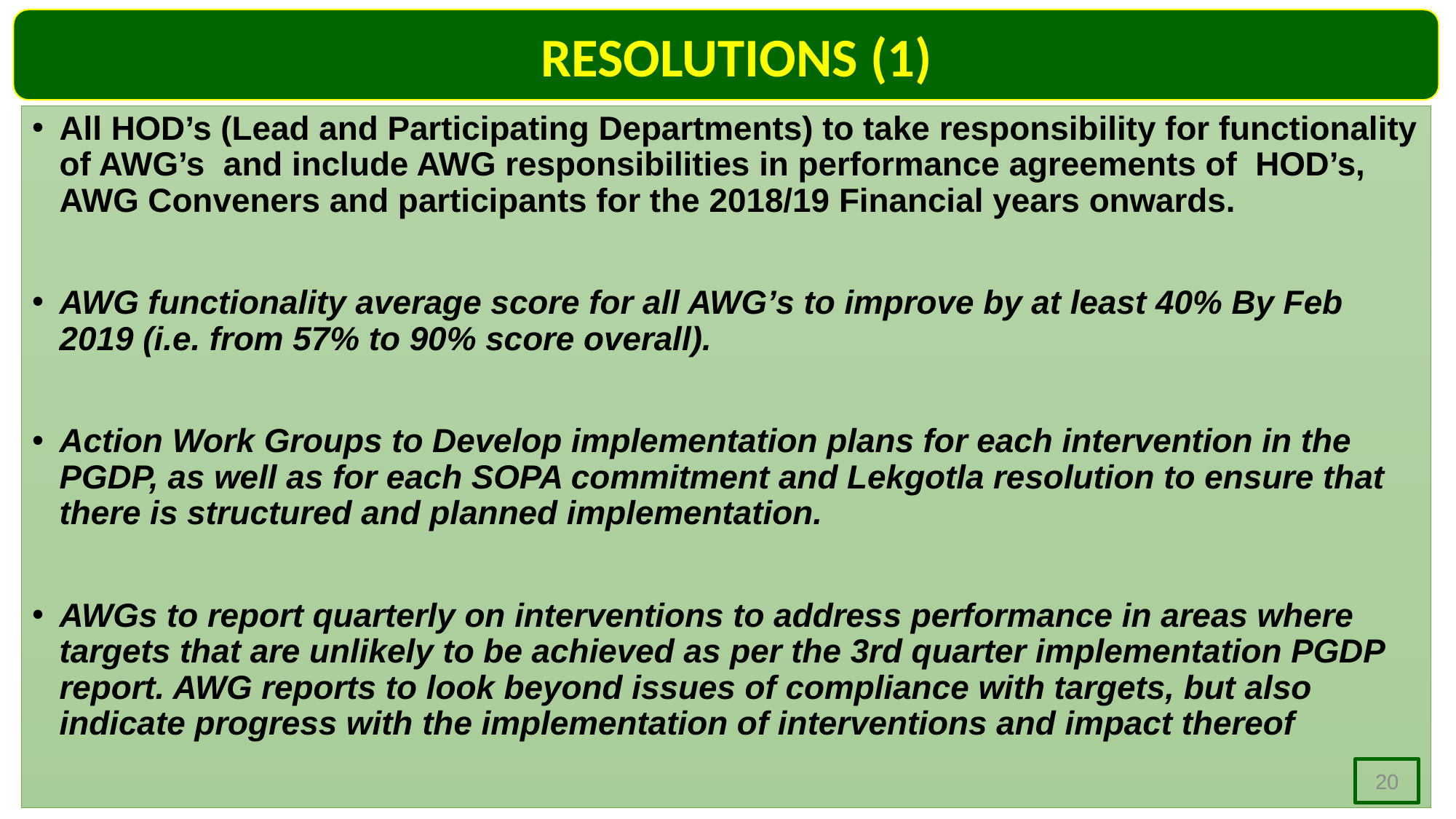

RESOLUTIONS (1)
All HOD’s (Lead and Participating Departments) to take responsibility for functionality of AWG’s  and include AWG responsibilities in performance agreements of  HOD’s, AWG Conveners and participants for the 2018/19 Financial years onwards.

AWG functionality average score for all AWG’s to improve by at least 40% By Feb 2019 (i.e. from 57% to 90% score overall).

Action Work Groups to Develop implementation plans for each intervention in the PGDP, as well as for each SOPA commitment and Lekgotla resolution to ensure that there is structured and planned implementation.

AWGs to report quarterly on interventions to address performance in areas where targets that are unlikely to be achieved as per the 3rd quarter implementation PGDP report. AWG reports to look beyond issues of compliance with targets, but also indicate progress with the implementation of interventions and impact thereof
20